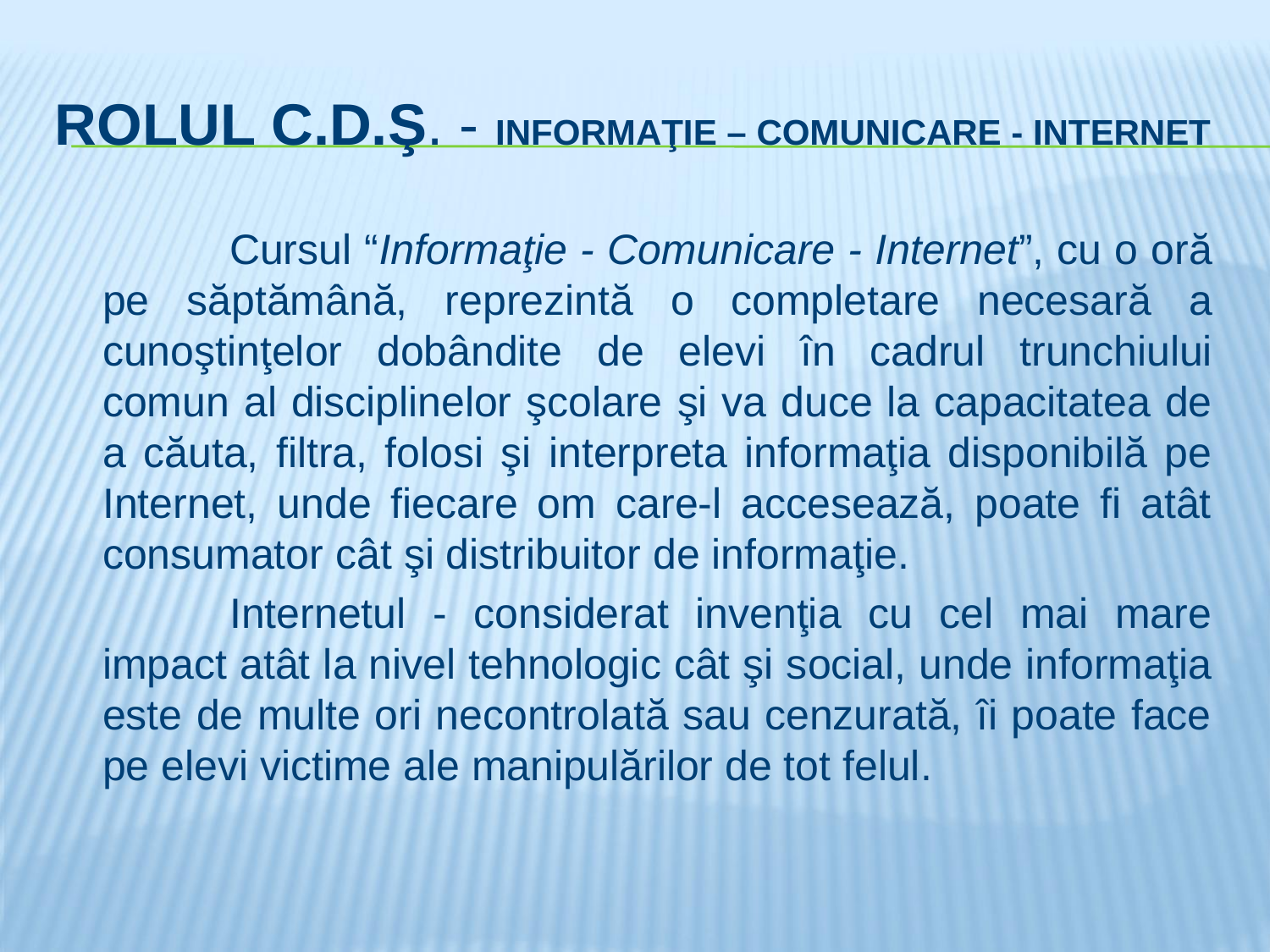

# Rolul C.D.Ş. - Informaţie – Comunicare - Internet
		Cursul “Informaţie - Comunicare - Internet”, cu o oră pe săptămână, reprezintă o completare necesară a cunoştinţelor dobândite de elevi în cadrul trunchiului comun al disciplinelor şcolare şi va duce la capacitatea de a căuta, filtra, folosi şi interpreta informaţia disponibilă pe Internet, unde fiecare om care-l accesează, poate fi atât consumator cât şi distribuitor de informaţie.
		Internetul - considerat invenţia cu cel mai mare impact atât la nivel tehnologic cât şi social, unde informaţia este de multe ori necontrolată sau cenzurată, îi poate face pe elevi victime ale manipulărilor de tot felul.